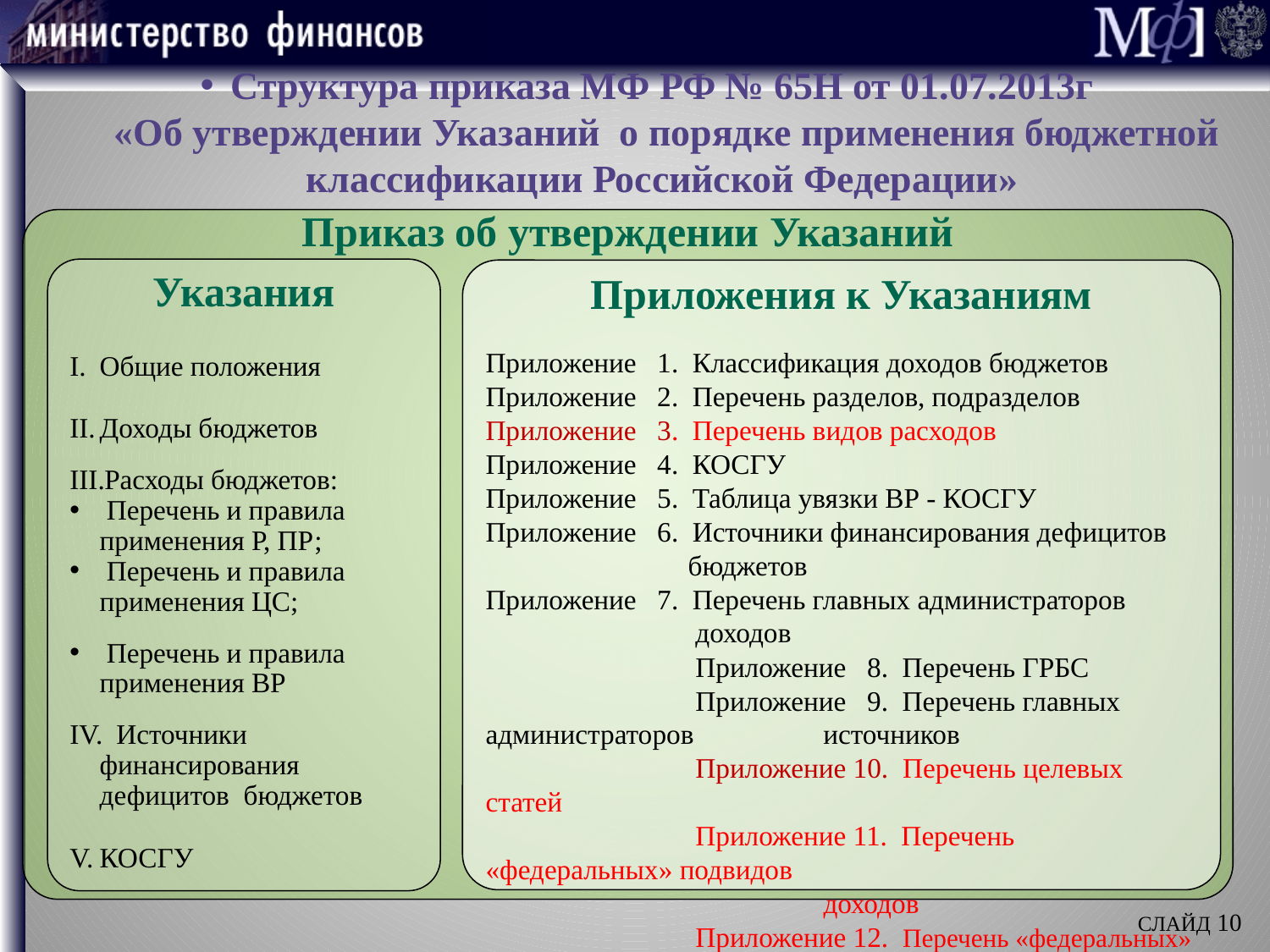

# Структура приказа МФ РФ № 65Н от 01.07.2013г «Об утверждении Указаний  о порядке применения бюджетной классификации Российской Федерации»
Приказ об утверждении Указаний
Указания

Общие положения
Доходы бюджетов
Расходы бюджетов:
 Перечень и правила применения Р, ПР;
 Перечень и правила применения ЦС;
 Перечень и правила применения ВР
  Источники финансирования дефицитов  бюджетов
КОСГУ

Приложения к Указаниям

Приложение   1.  Классификация доходов бюджетов
Приложение   2.  Перечень разделов, подразделов
Приложение   3.  Перечень видов расходов
Приложение   4.  КОСГУ
Приложение   5.  Таблица увязки ВР - КОСГУ
Приложение   6.  Источники финансирования дефицитов
                             бюджетов
Приложение   7.  Перечень главных администраторов
доходов
Приложение   8.  Перечень ГРБС
Приложение   9.  Перечень главных администраторов  	            источников
Приложение 10.  Перечень целевых статей
Приложение 11.  Перечень «федеральных» подвидов
	            доходов
Приложение 12.  Перечень «федеральных» видов источников.

СЛАЙД 10